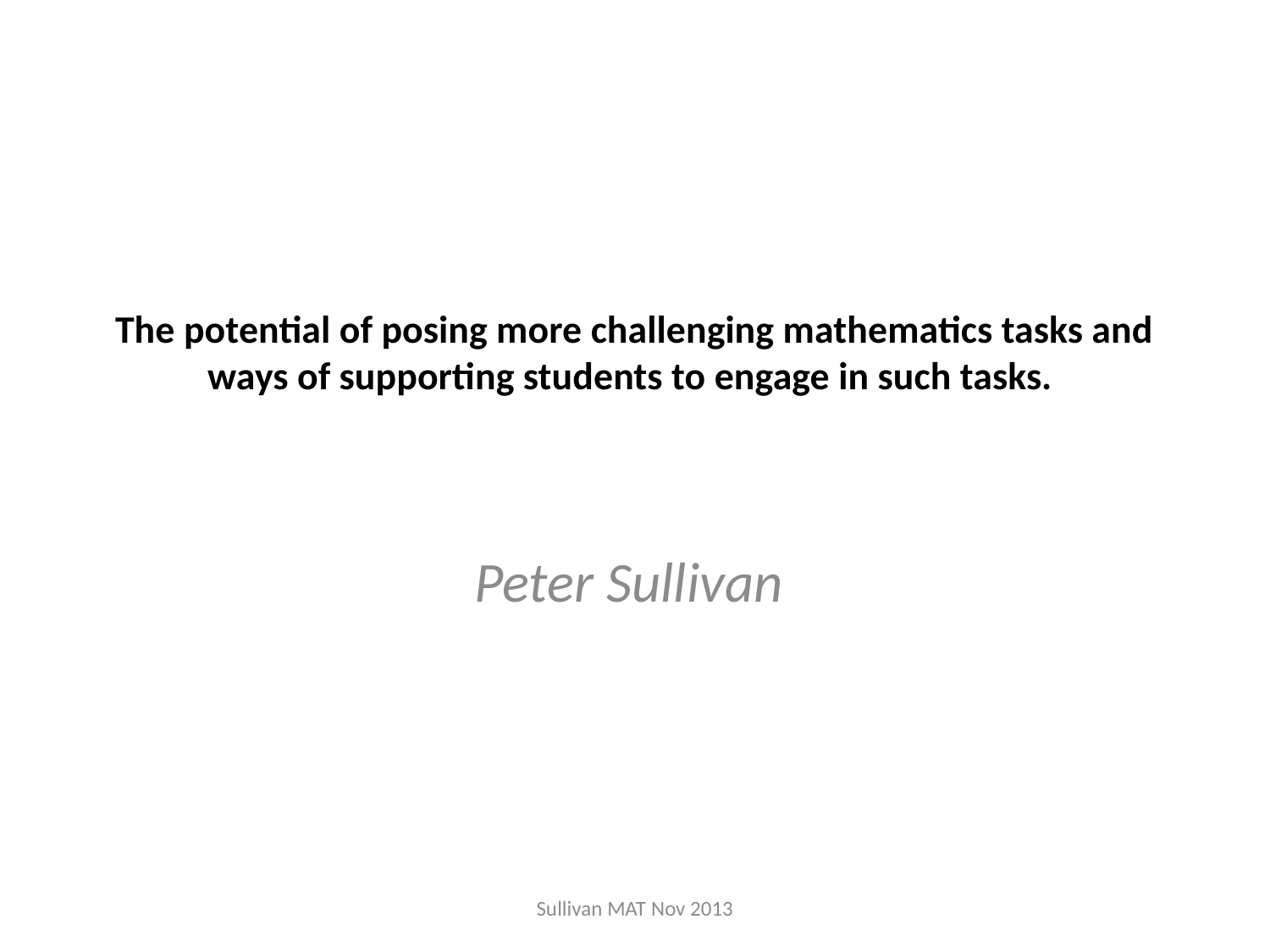

# The potential of posing more challenging mathematics tasks and ways of supporting students to engage in such tasks.
Peter Sullivan
Sullivan MAT Nov 2013